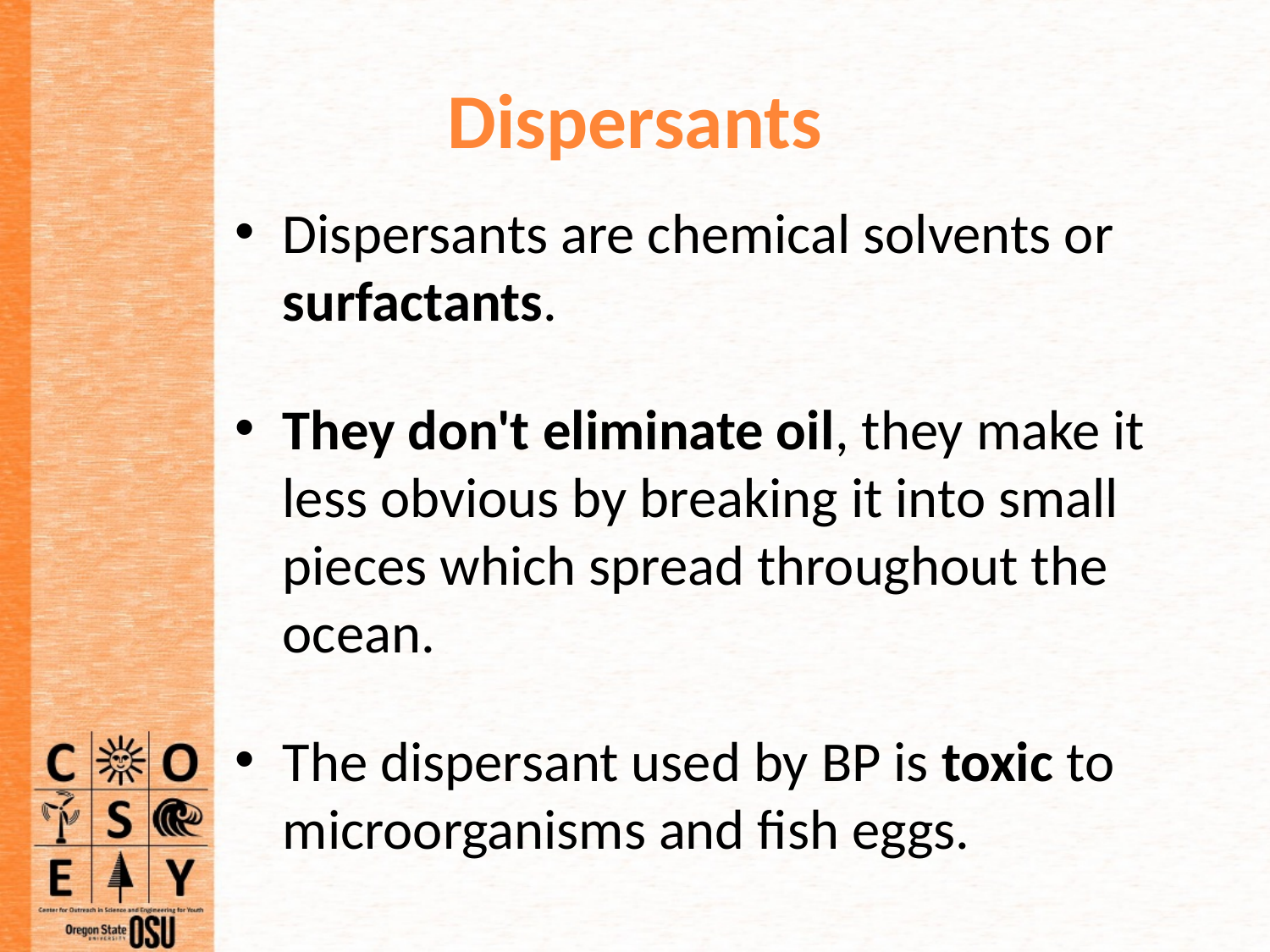

# Dispersants
Dispersants are chemical solvents or surfactants.

They don't eliminate oil, they make it less obvious by breaking it into small pieces which spread throughout the ocean.

The dispersant used by BP is toxic to microorganisms and fish eggs.